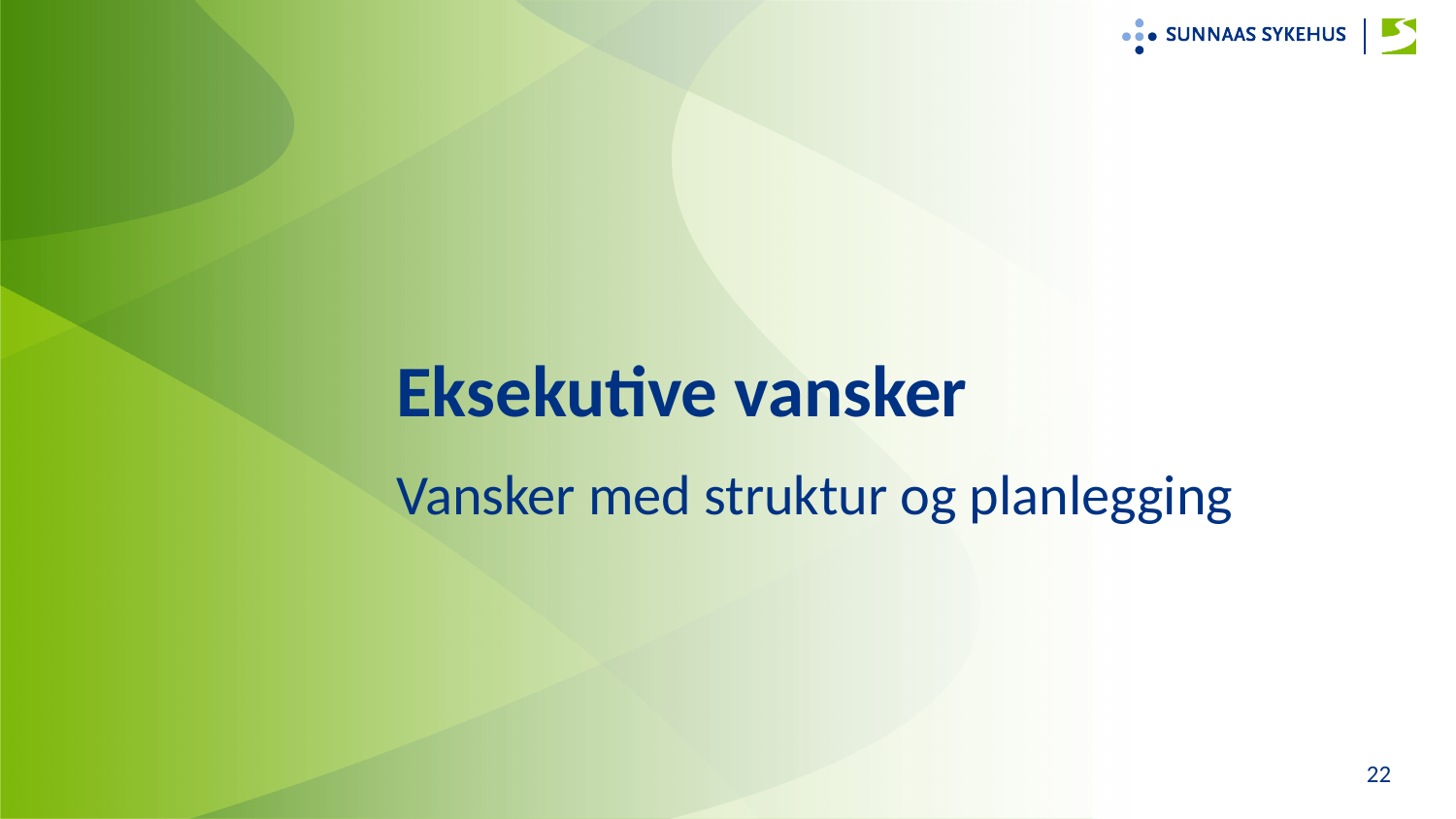

# Eksekutive vansker
Vansker med struktur og planlegging
22